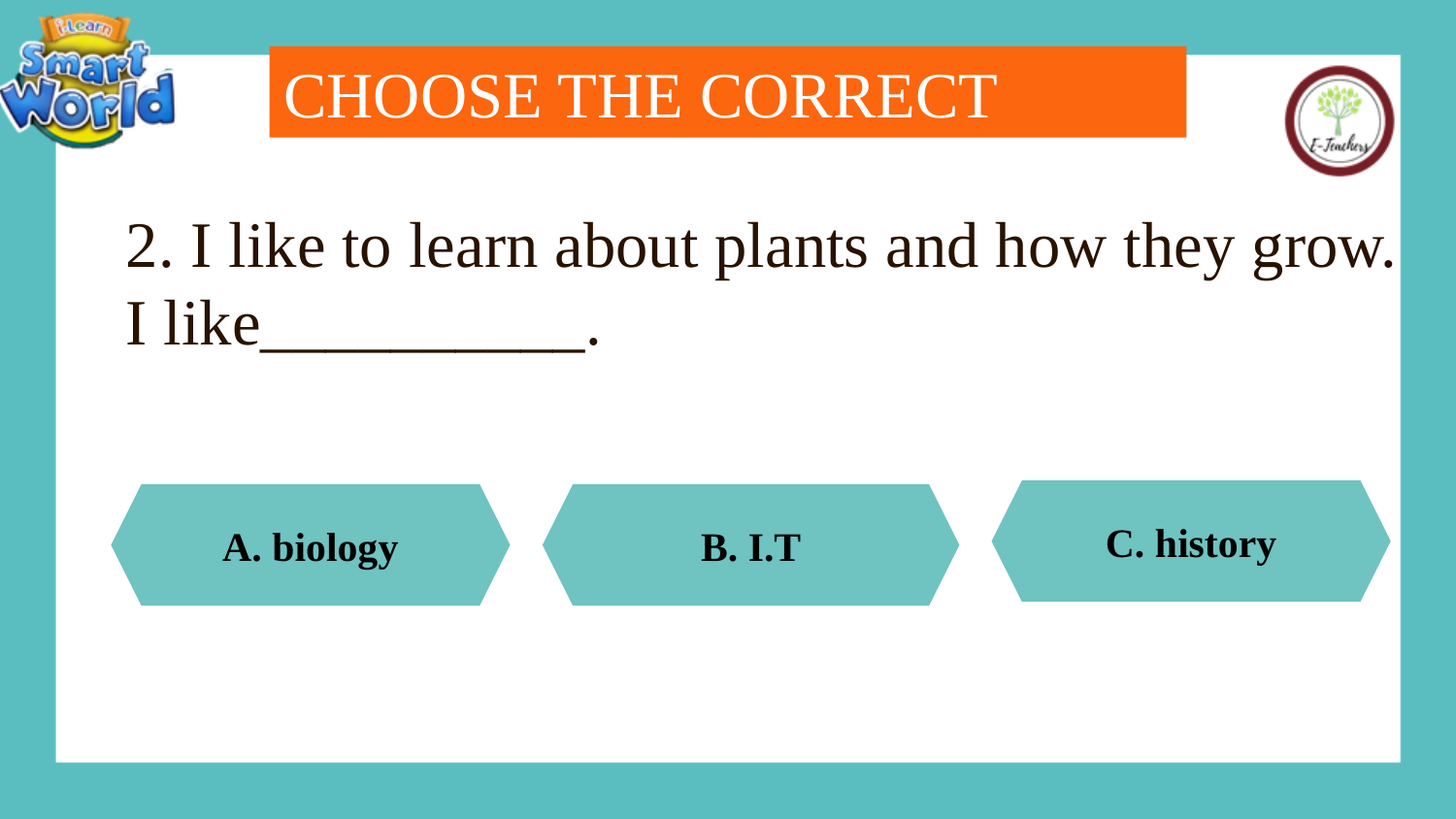

CHOOSE THE CORRECT ANSWER
2. I like to learn about plants and how they grow. I like__________.
C. history
A. biology
B. I.T